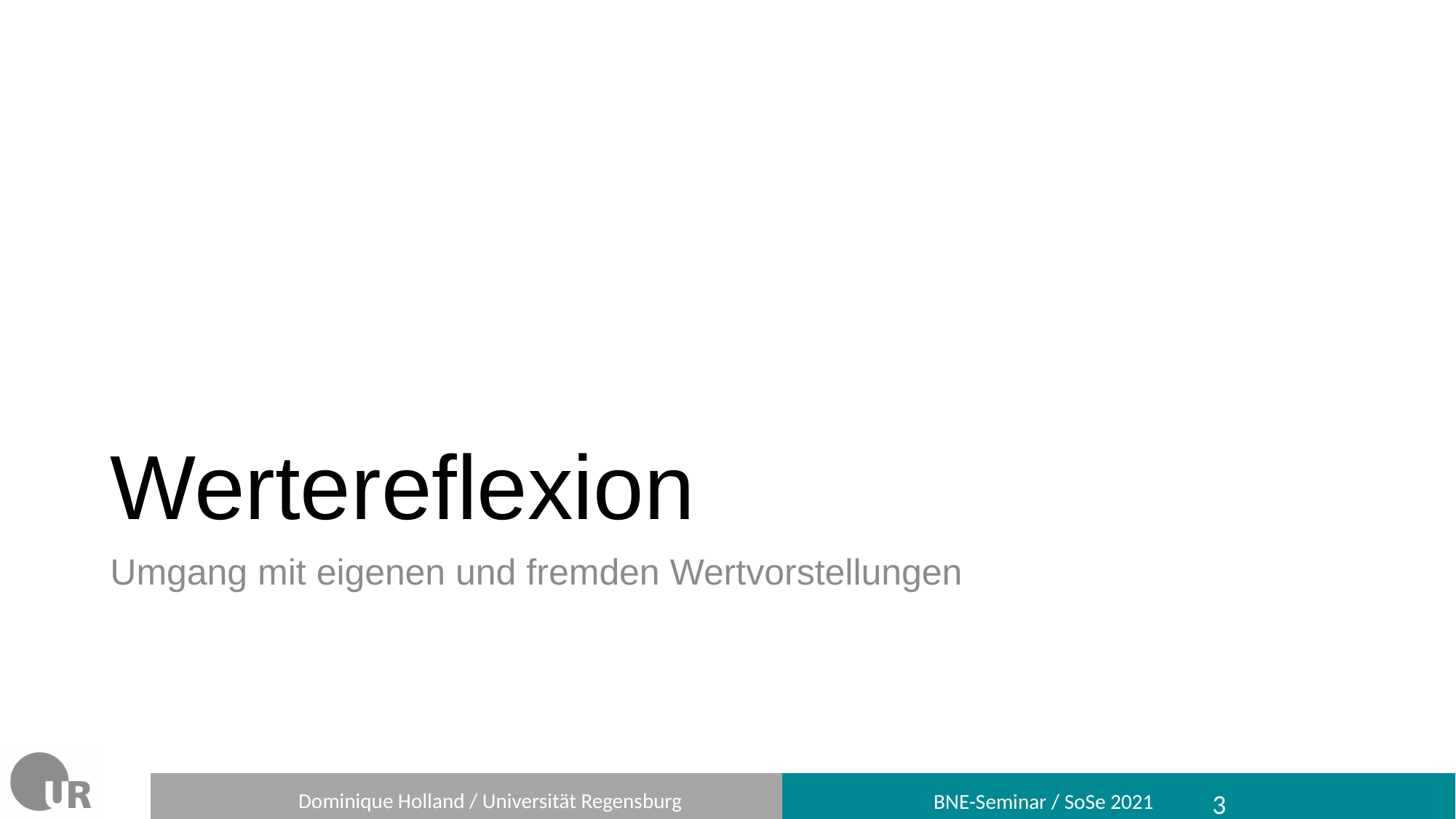

# Wertereflexion
Umgang mit eigenen und fremden Wertvorstellungen